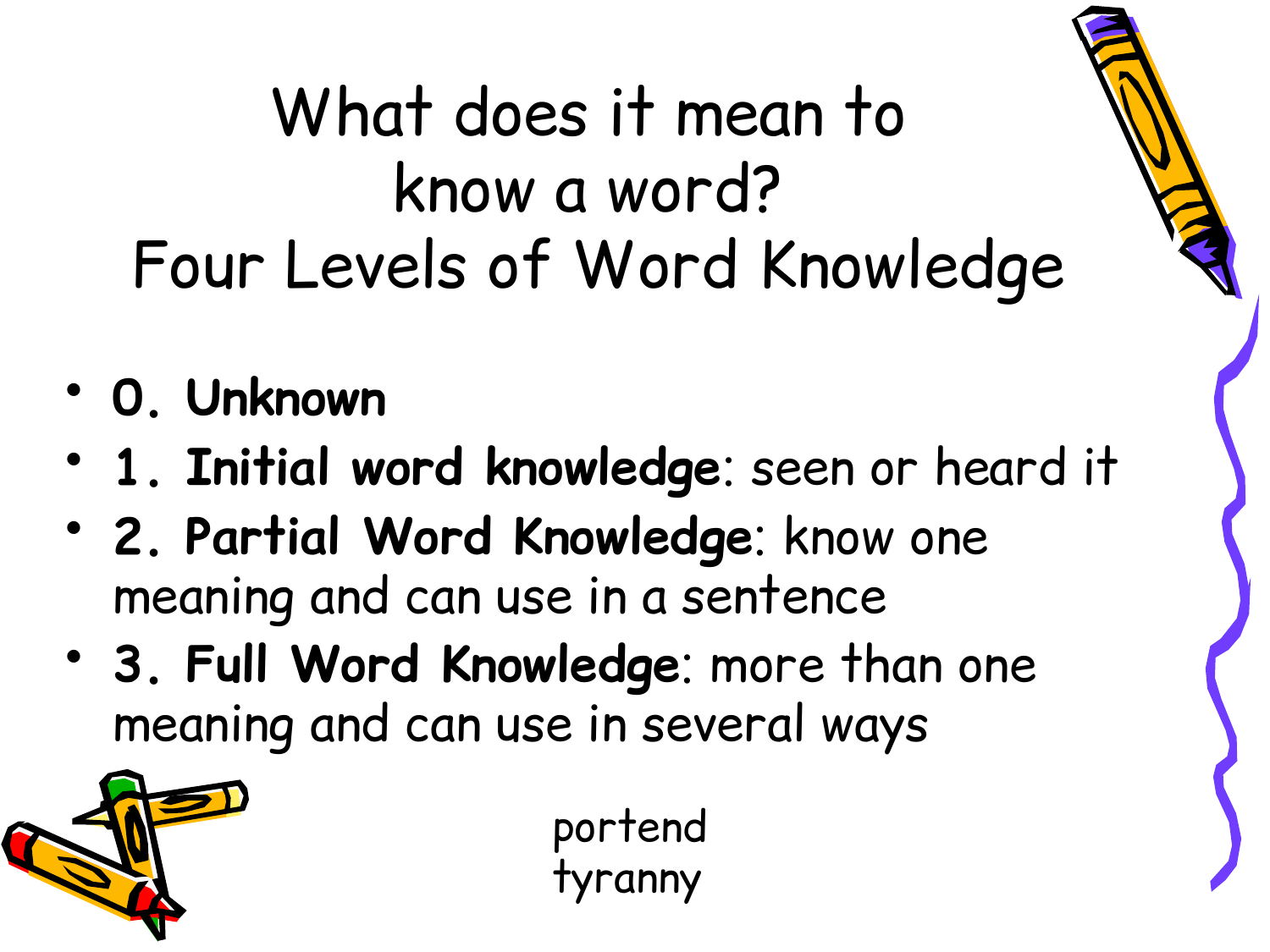

# What does it mean to know a word? Four Levels of Word Knowledge
0. Unknown
1. Initial word knowledge: seen or heard it
2. Partial Word Knowledge: know one meaning and can use in a sentence
3. Full Word Knowledge: more than one meaning and can use in several ways

portend
tyranny